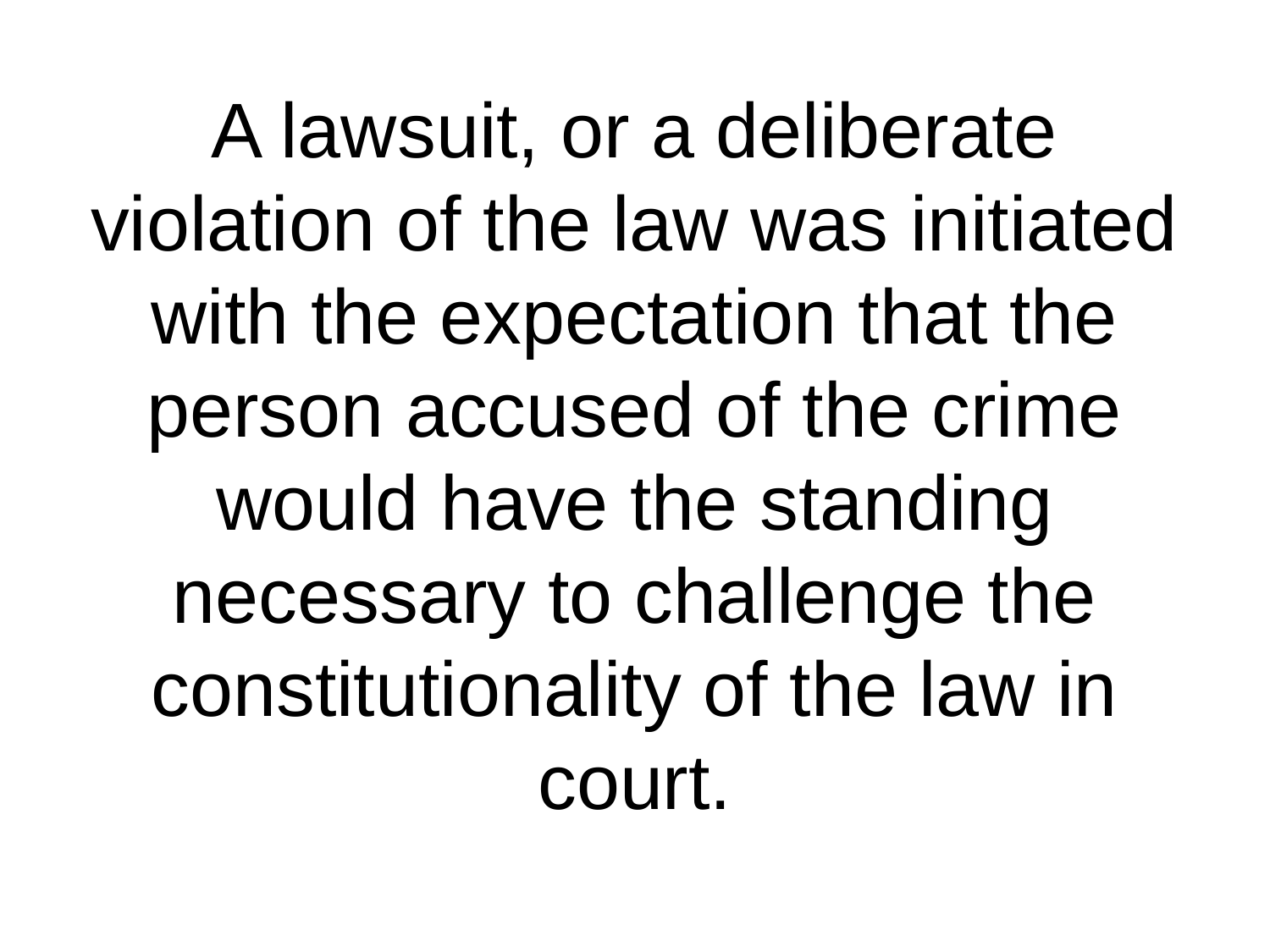

# A lawsuit, or a deliberate violation of the law was initiated with the expectation that the person accused of the crime would have the standing necessary to challenge the constitutionality of the law in court.